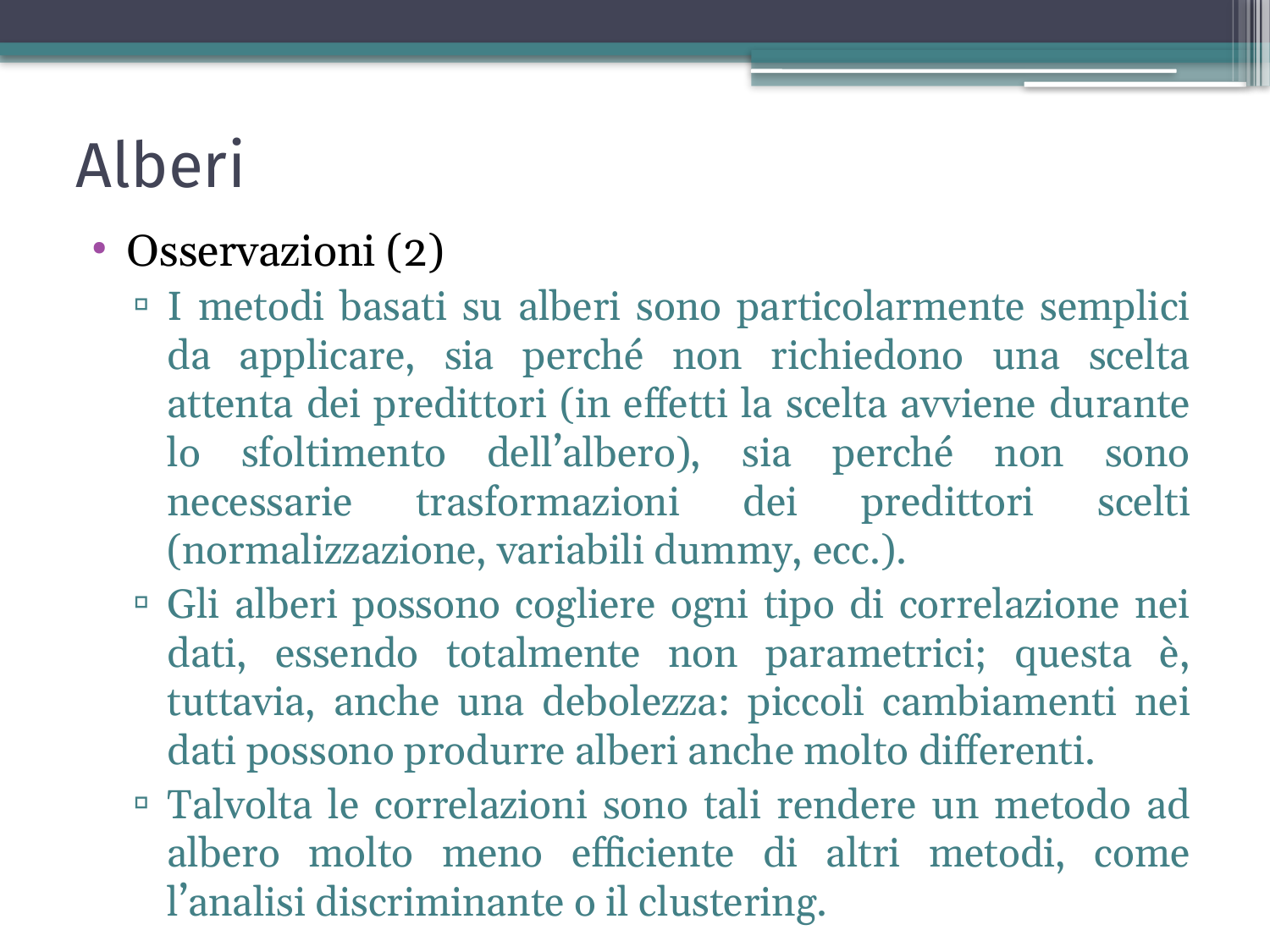

Alberi
Osservazioni (2)
I metodi basati su alberi sono particolarmente semplici da applicare, sia perché non richiedono una scelta attenta dei predittori (in effetti la scelta avviene durante lo sfoltimento dell’albero), sia perché non sono necessarie trasformazioni dei predittori scelti (normalizzazione, variabili dummy, ecc.).
Gli alberi possono cogliere ogni tipo di correlazione nei dati, essendo totalmente non parametrici; questa è, tuttavia, anche una debolezza: piccoli cambiamenti nei dati possono produrre alberi anche molto differenti.
Talvolta le correlazioni sono tali rendere un metodo ad albero molto meno efficiente di altri metodi, come l’analisi discriminante o il clustering.